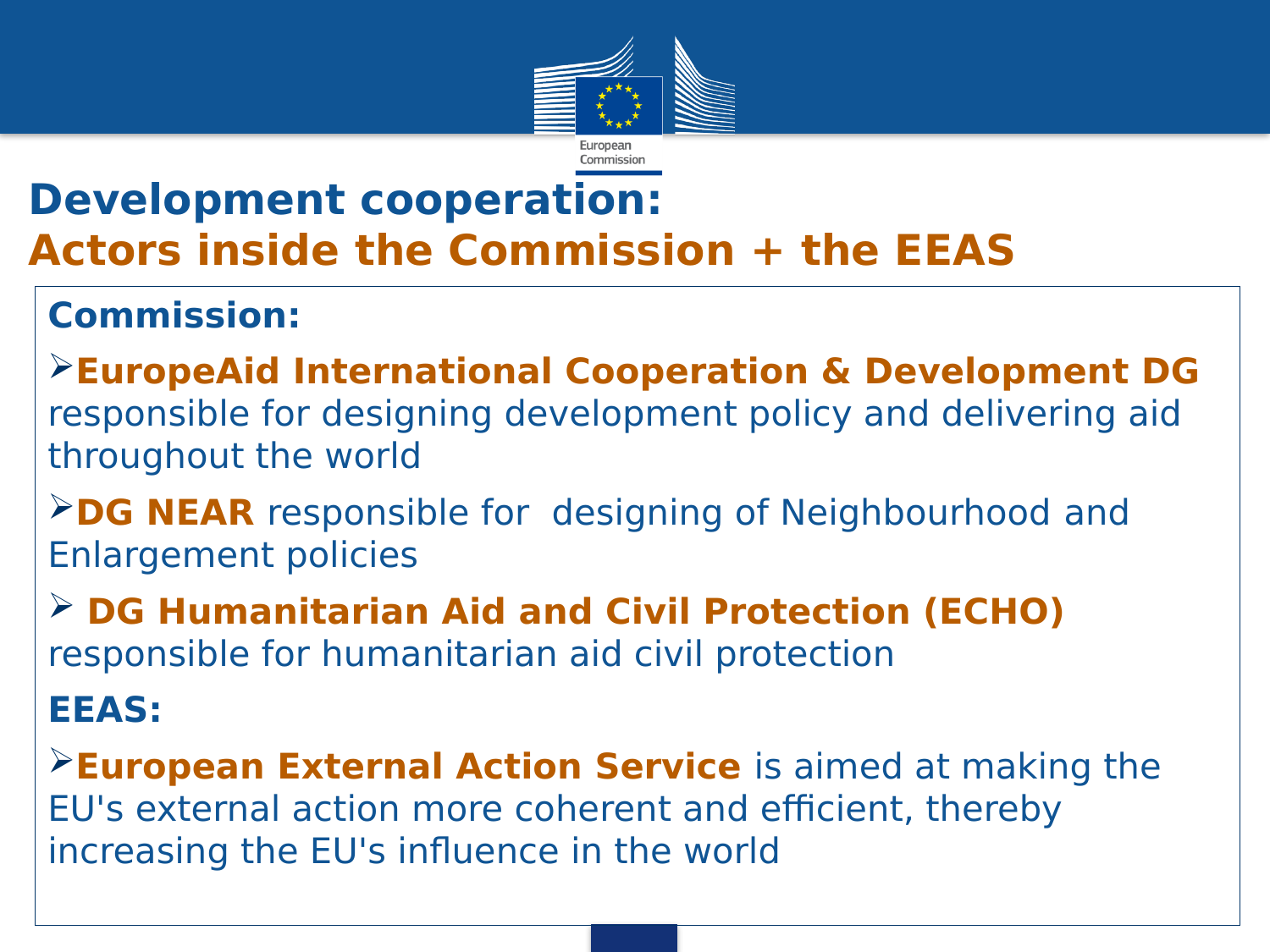

Development cooperation:
Actors inside the Commission + the EEAS
Commission:
EuropeAid International Cooperation & Development DG responsible for designing development policy and delivering aid throughout the world
DG NEAR responsible for  designing of Neighbourhood and Enlargement policies
 DG Humanitarian Aid and Civil Protection (ECHO) responsible for humanitarian aid civil protection
EEAS:
European External Action Service is aimed at making the EU's external action more coherent and efficient, thereby increasing the EU's influence in the world